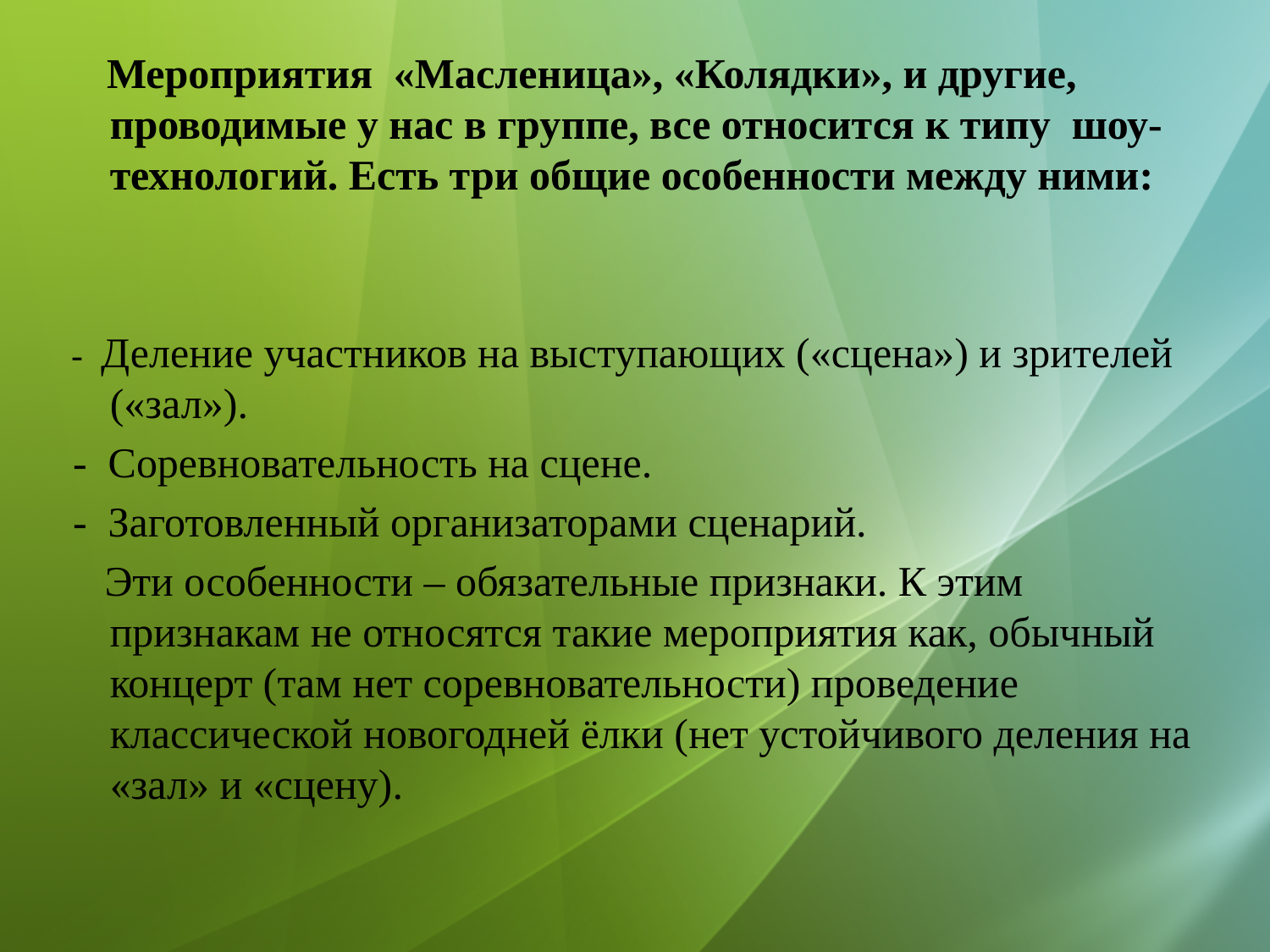

Мероприятия  «Масленица», «Колядки», и другие, проводимые у нас в группе, все относится к типу  шоу-технологий. Есть три общие особенности между ними:

 -  Деление участников на выступающих («сцена») и зрителей («зал»).
 -  Соревновательность на сцене.
 -  Заготовленный организаторами сценарий.
    Эти особенности – обязательные признаки. К этим признакам не относятся такие мероприятия как, обычный концерт (там нет соревновательности) проведение классической новогодней ёлки (нет устойчивого деления на «зал» и «сцену).